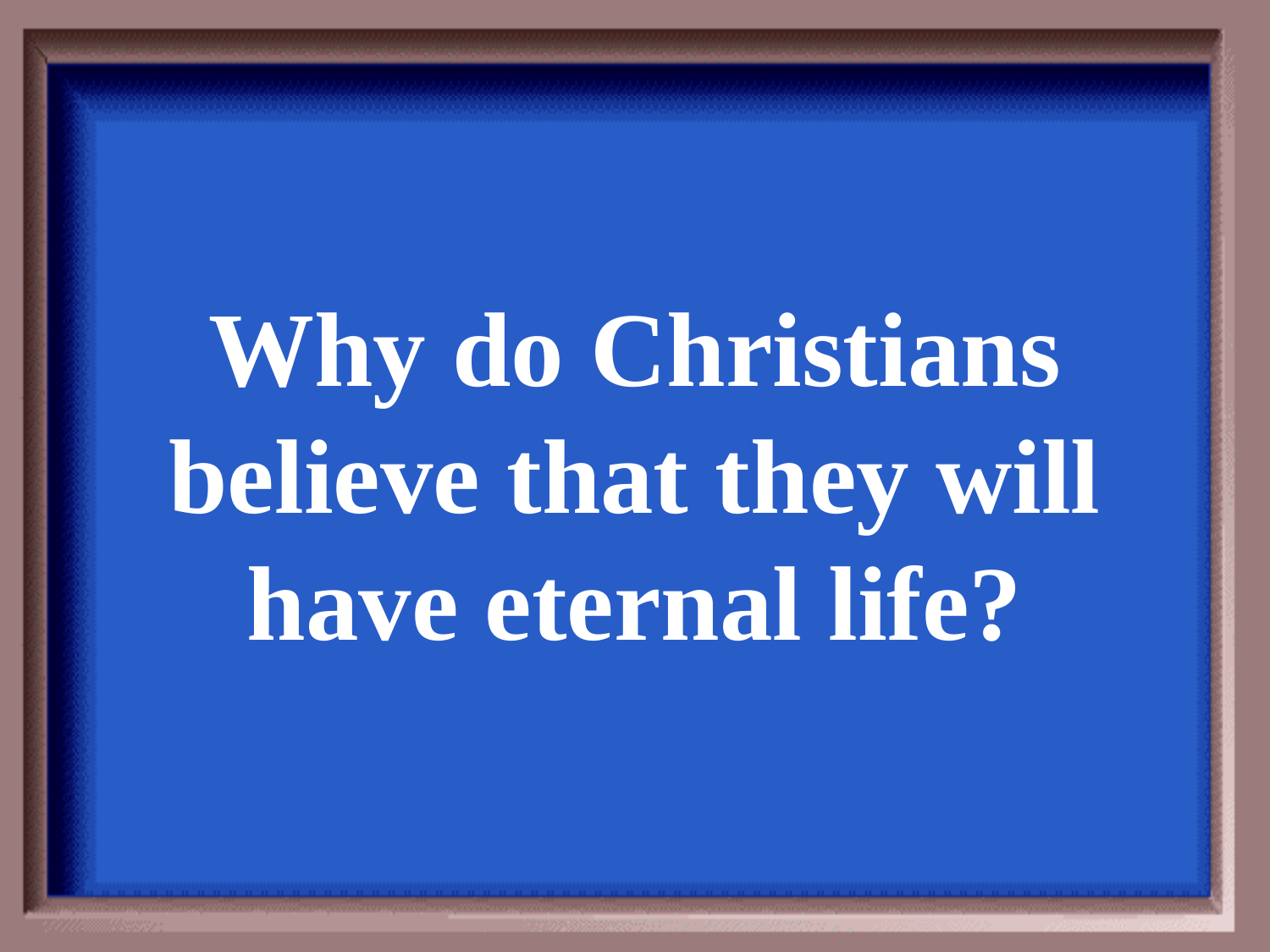

Why do Christians believe that they will have eternal life?